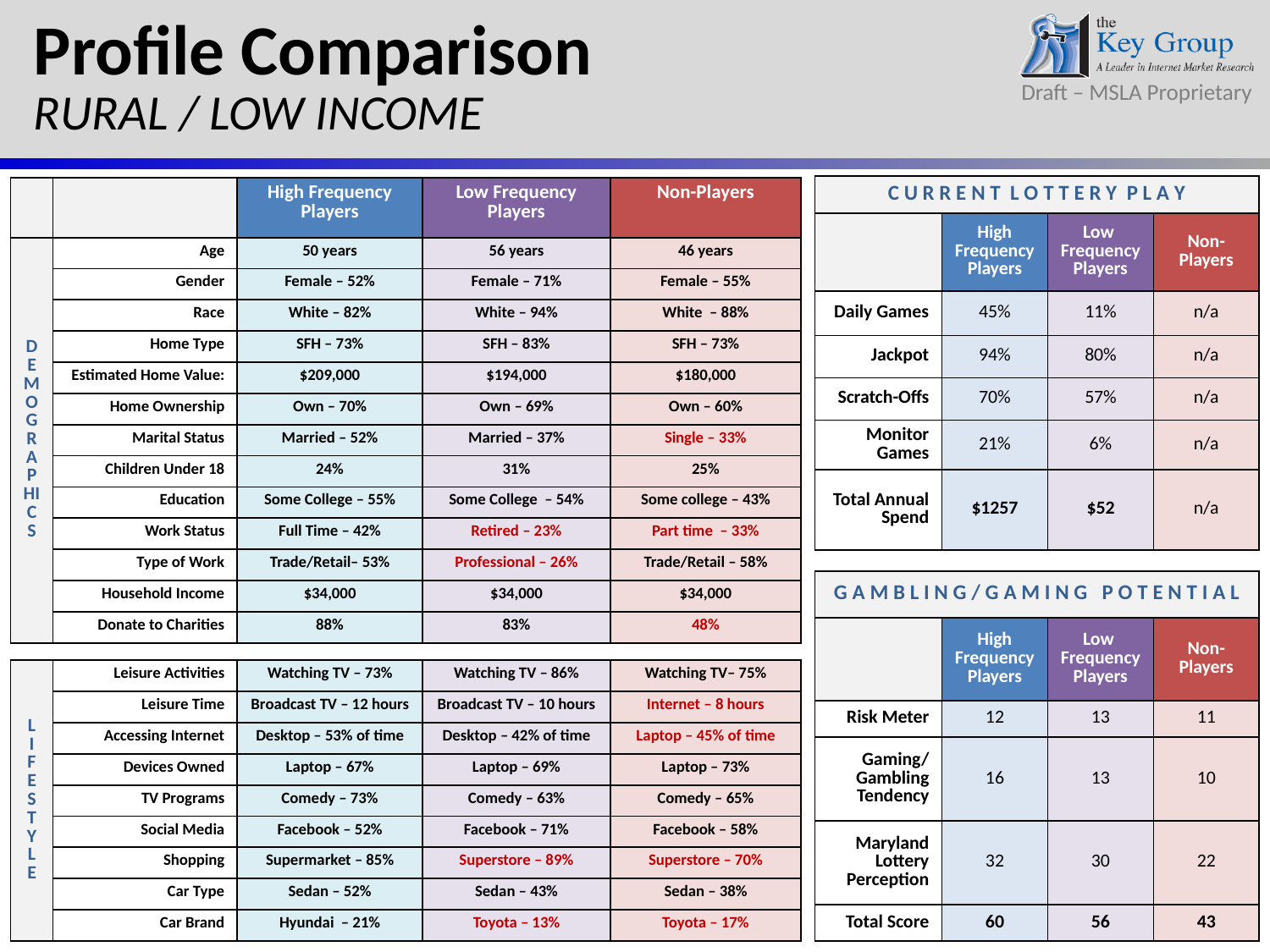

Profile Comparison
RURAL / LOW INCOME
| C U R R E N T L O T T E R Y P L A Y |  |  |  |
| --- | --- | --- | --- |
|  | High Frequency Players | Low Frequency Players | Non-Players |
| Daily Games | 45% | 11% | n/a |
| Jackpot | 94% | 80% | n/a |
| Scratch-Offs | 70% | 57% | n/a |
| Monitor Games | 21% | 6% | n/a |
| Total Annual Spend | $1257 | $52 | n/a |
|  |  | High Frequency Players | Low Frequency Players | Non-Players |
| --- | --- | --- | --- | --- |
| DEMOGRAPHICS | Age | 50 years | 56 years | 46 years |
|  | Gender | Female – 52% | Female – 71% | Female – 55% |
|  | Race | White – 82% | White – 94% | White – 88% |
|  | Home Type | SFH – 73% | SFH – 83% | SFH – 73% |
|  | Estimated Home Value: | $209,000 | $194,000 | $180,000 |
|  | Home Ownership | Own – 70% | Own – 69% | Own – 60% |
|  | Marital Status | Married – 52% | Married – 37% | Single – 33% |
|  | Children Under 18 | 24% | 31% | 25% |
|  | Education | Some College – 55% | Some College – 54% | Some college – 43% |
|  | Work Status | Full Time – 42% | Retired – 23% | Part time – 33% |
|  | Type of Work | Trade/Retail– 53% | Professional – 26% | Trade/Retail – 58% |
|  | Household Income | $34,000 | $34,000 | $34,000 |
|  | Donate to Charities | 88% | 83% | 48% |
|  |  |  |  |  |
| L I F E S TY L E | Leisure Activities | Watching TV – 73% | Watching TV – 86% | Watching TV– 75% |
|  | Leisure Time | Broadcast TV – 12 hours | Broadcast TV – 10 hours | Internet – 8 hours |
|  | Accessing Internet | Desktop – 53% of time | Desktop – 42% of time | Laptop – 45% of time |
|  | Devices Owned | Laptop – 67% | Laptop – 69% | Laptop – 73% |
|  | TV Programs | Comedy – 73% | Comedy – 63% | Comedy – 65% |
|  | Social Media | Facebook – 52% | Facebook – 71% | Facebook – 58% |
|  | Shopping | Supermarket – 85% | Superstore – 89% | Superstore – 70% |
|  | Car Type | Sedan – 52% | Sedan – 43% | Sedan – 38% |
|  | Car Brand | Hyundai – 21% | Toyota – 13% | Toyota – 17% |
| G A M B L I N G / G A M I N G P O T E N T I A L |  |  |  |
| --- | --- | --- | --- |
|  | High Frequency Players | Low Frequency Players | Non-Players |
| Risk Meter | 12 | 13 | 11 |
| Gaming/ Gambling Tendency | 16 | 13 | 10 |
| Maryland Lottery Perception | 32 | 30 | 22 |
| Total Score | 60 | 56 | 43 |